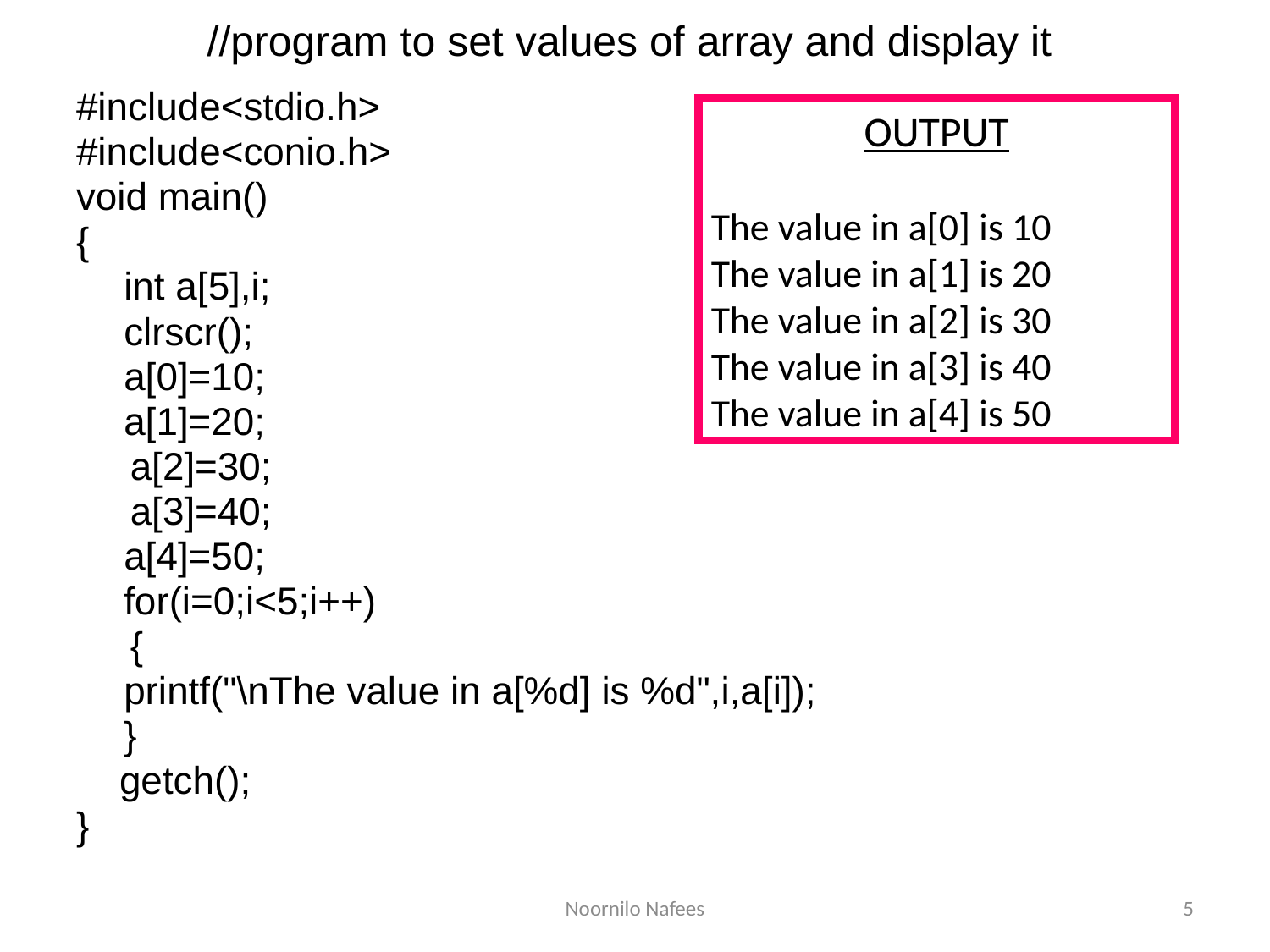

# //program to set values of array and display it
#include<stdio.h>
#include<conio.h>
void main()
{
	int a[5],i;
	clrscr();
	a[0]=10;
	a[1]=20;
     a[2]=30;
     a[3]=40;
	a[4]=50;
	for(i=0;i<5;i++)
     {
	printf("\nThe value in a[%d] is %d",i,a[i]);
	}
    getch();
}

OUTPUT

The value in a[0] is 10
The value in a[1] is 20
The value in a[2] is 30
The value in a[3] is 40
The value in a[4] is 50
Noornilo Nafees
5